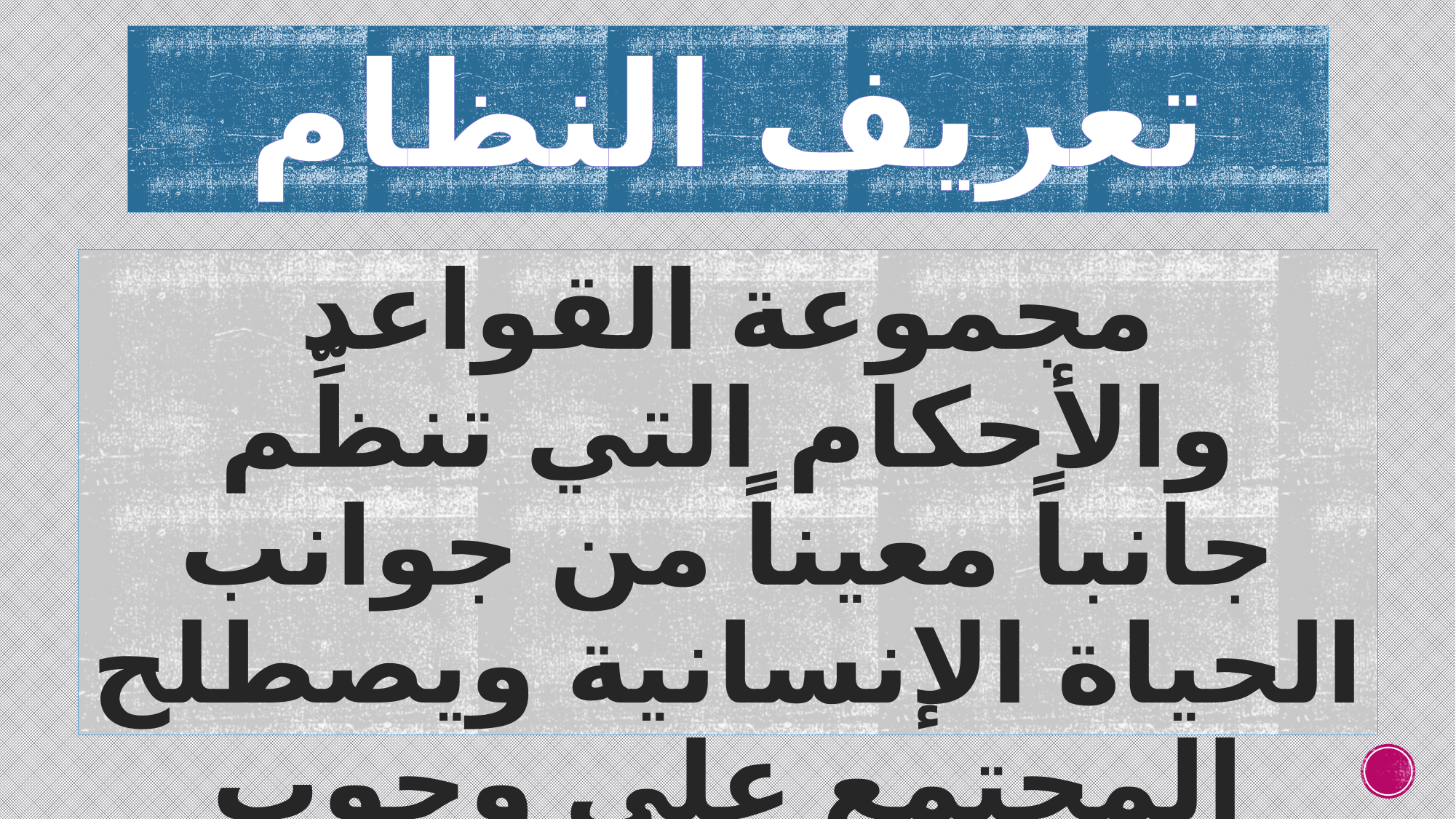

# تعريف النظام
مجموعة القواعد والأحكام التي تنظِّم جانباً معيناً من جوانب الحياة الإنسانية ويصطلح المجتمع على وجوب احترامها وتنفيذها